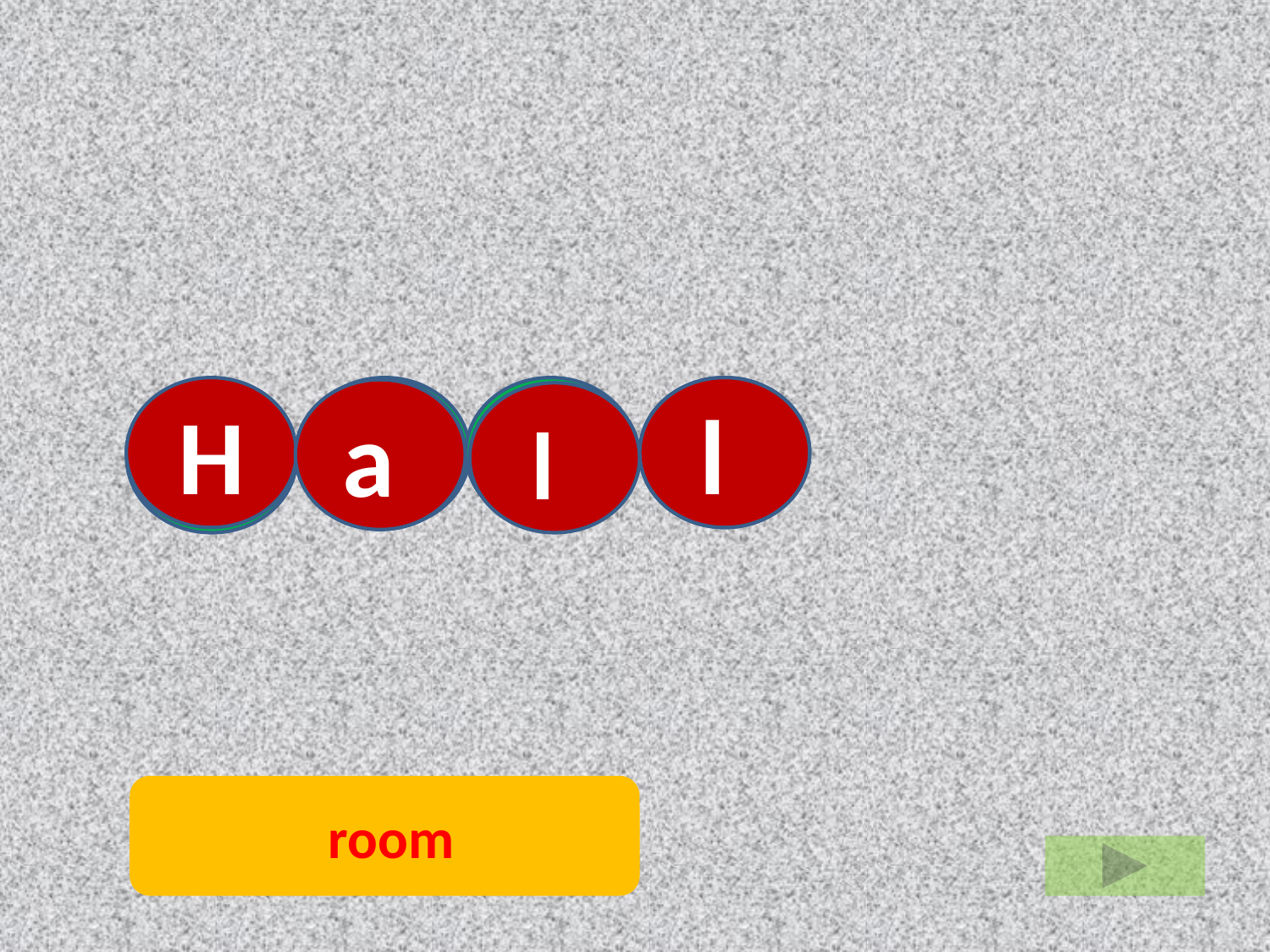

H
h
a
l
l
a
l
l
 room